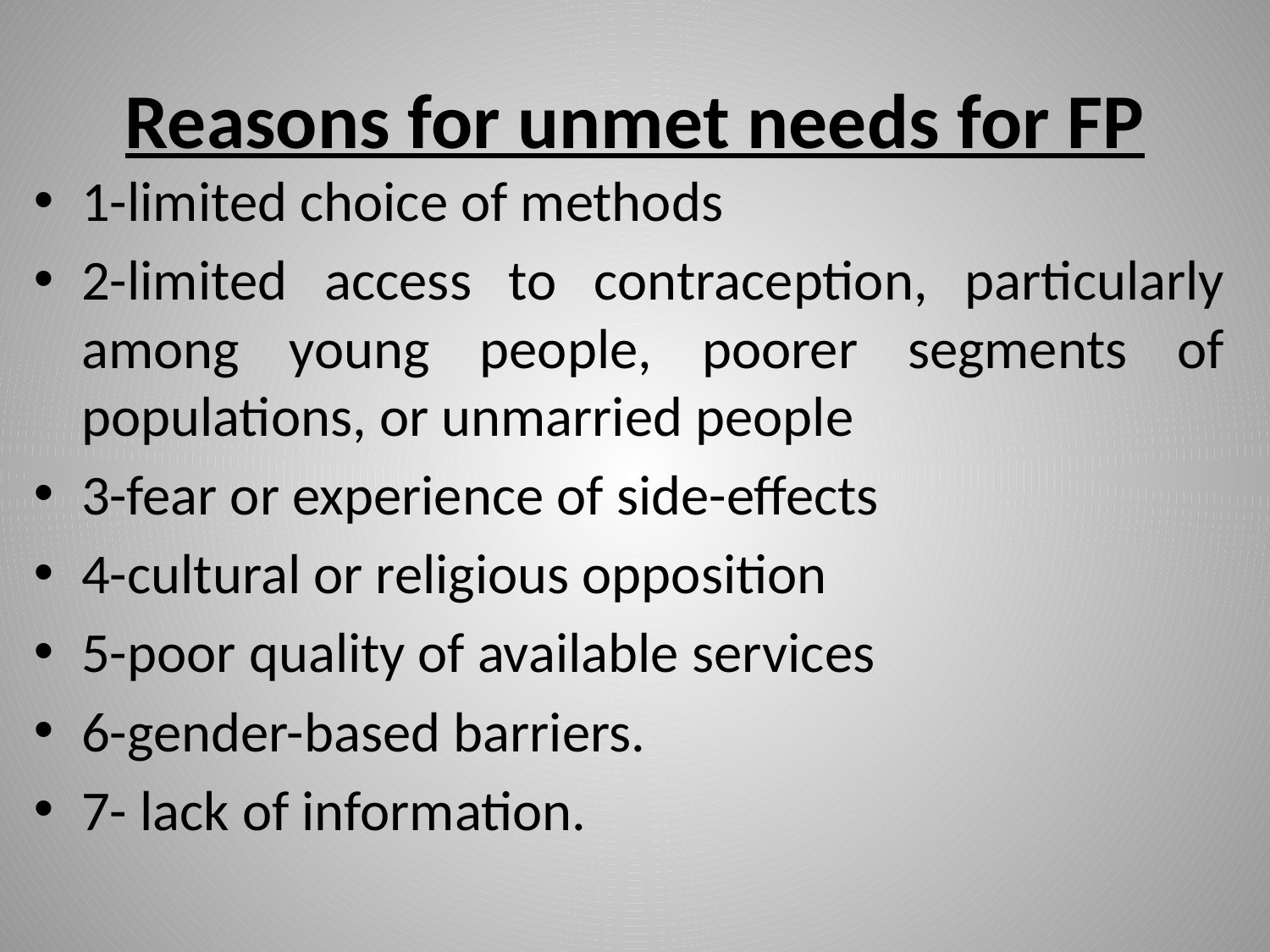

# Reasons for unmet needs for FP
1-limited choice of methods
2-limited access to contraception, particularly among young people, poorer segments of populations, or unmarried people
3-fear or experience of side-effects
4-cultural or religious opposition
5-poor quality of available services
6-gender-based barriers.
7- lack of information.